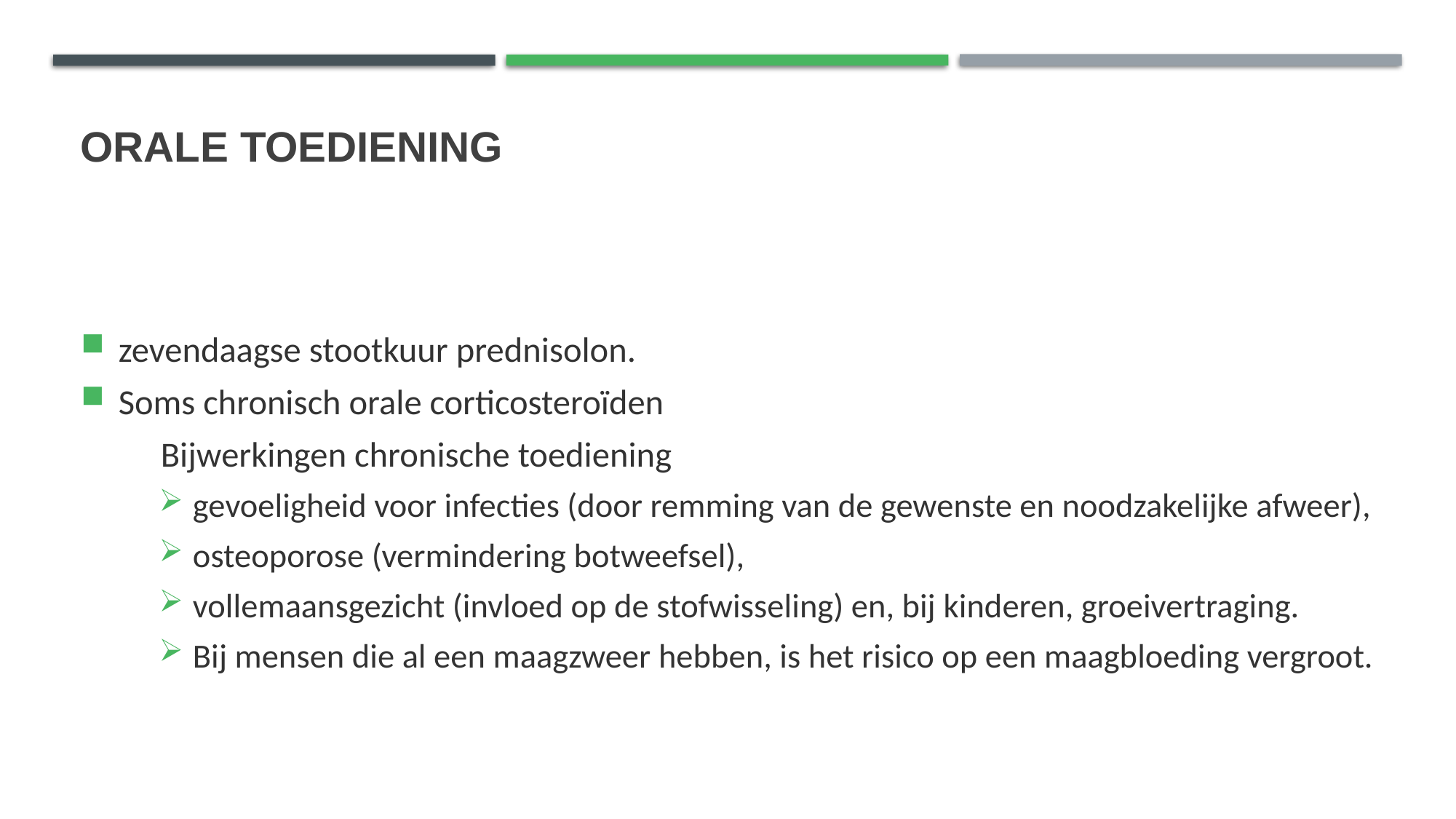

# Orale toediening

zevendaagse stootkuur prednisolon.
Soms chronisch orale corticosteroïden
     Bijwerkingen chronische toediening
gevoeligheid voor infecties (door remming van de gewenste en noodzakelijke afweer),
osteoporose (vermindering botweefsel),
vollemaansgezicht (invloed op de stofwisseling) en, bij kinderen, groeivertraging.
Bij mensen die al een maagzweer hebben, is het risico op een maagbloeding vergroot.